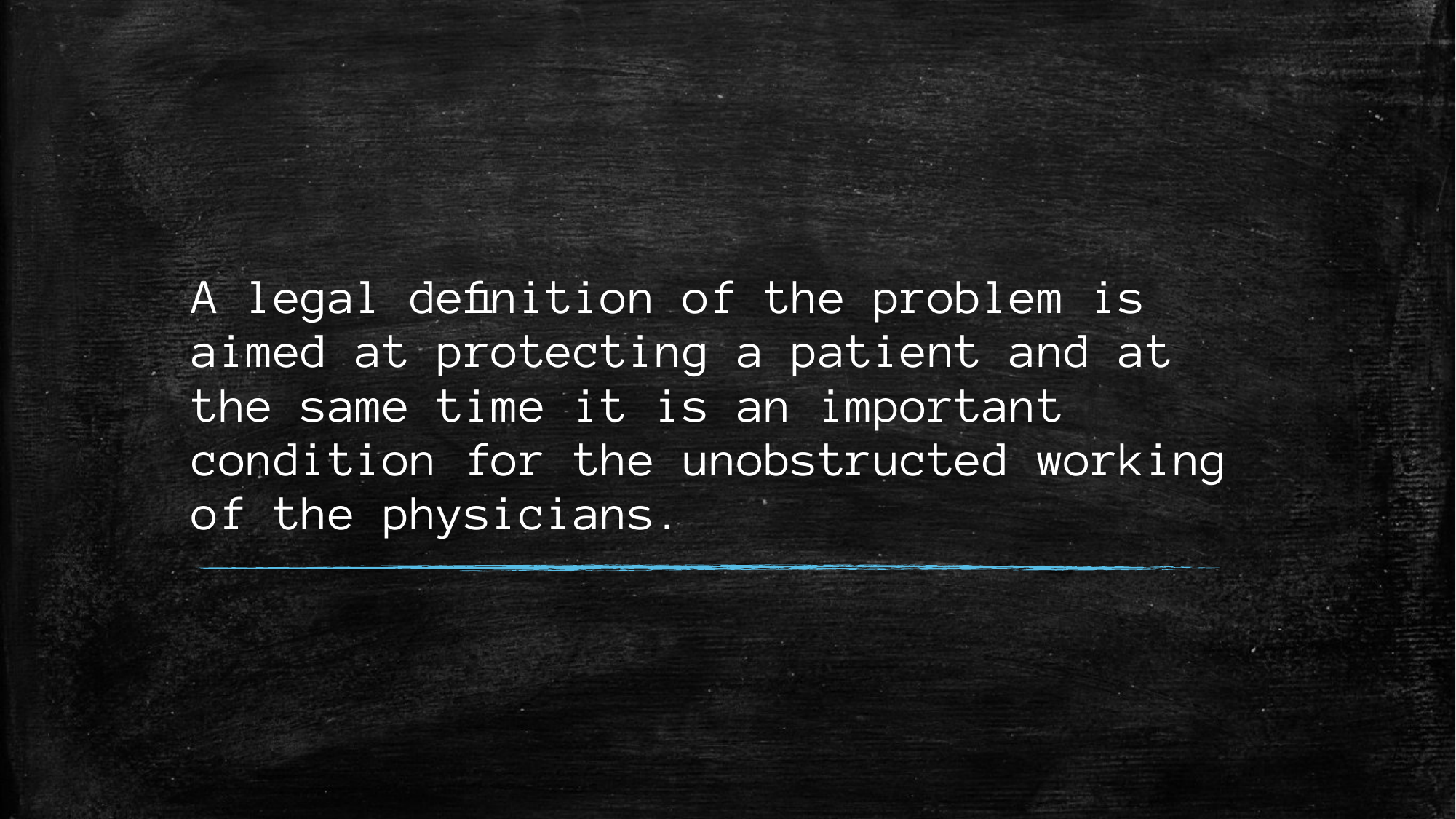

# A legal deﬁnition of the problem is aimed at protecting a patient and at the same time it is an important condition for the unobstructed working of the physicians.